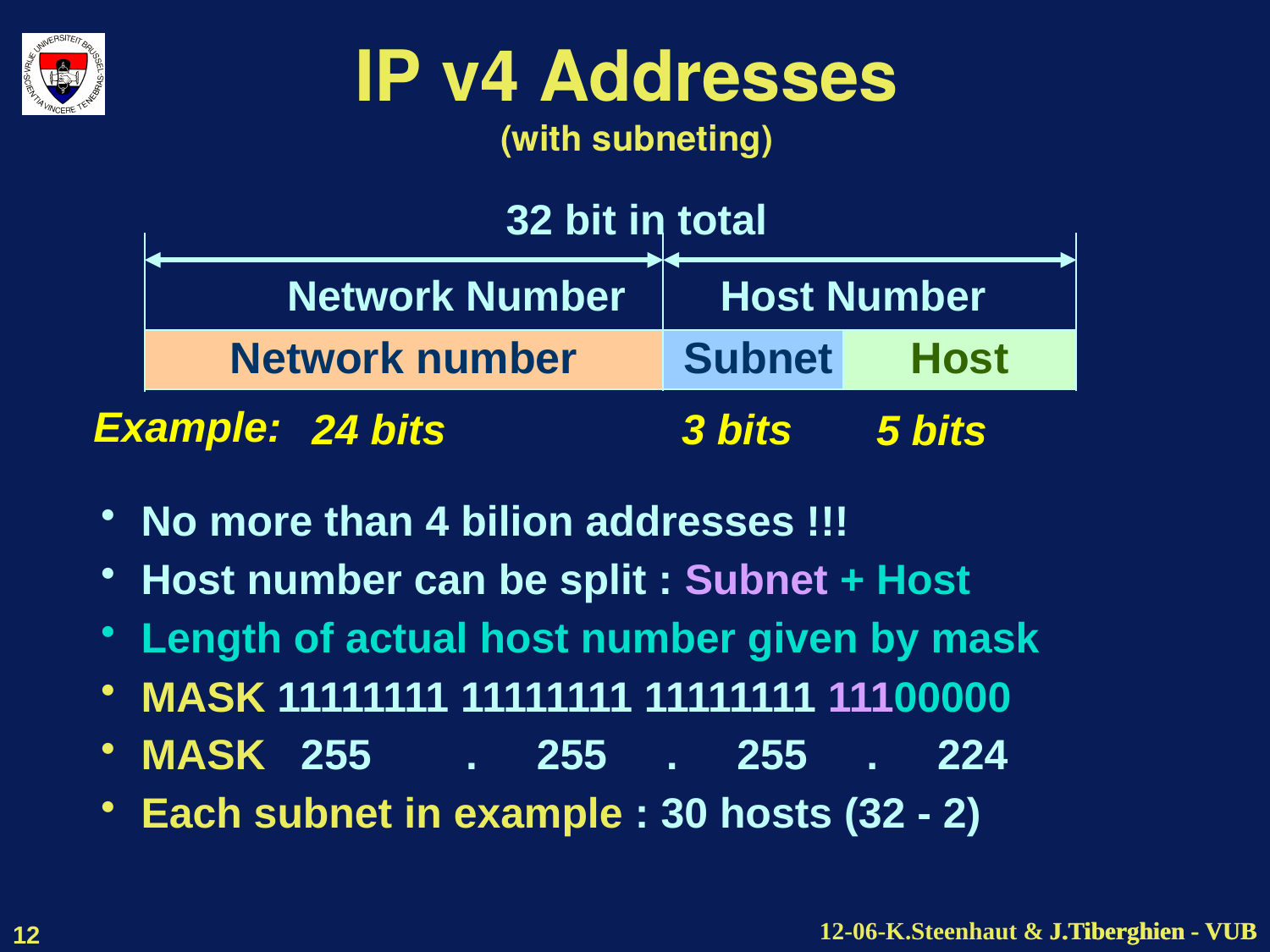

# IP v4 Addresses (with subneting)
32 bit in total
Network Number        Host Number
Network number
Subnet
Host
Example:
24 bits
3 bits
5 bits
No more than 4 bilion addresses !!!
Host number can be split : Subnet + Host
Length of actual host number given by mask
MASK 11111111 11111111 11111111 11100000
MASK   255        .     255     .     255     .     224
Each subnet in example : 30 hosts (32 - 2)
12